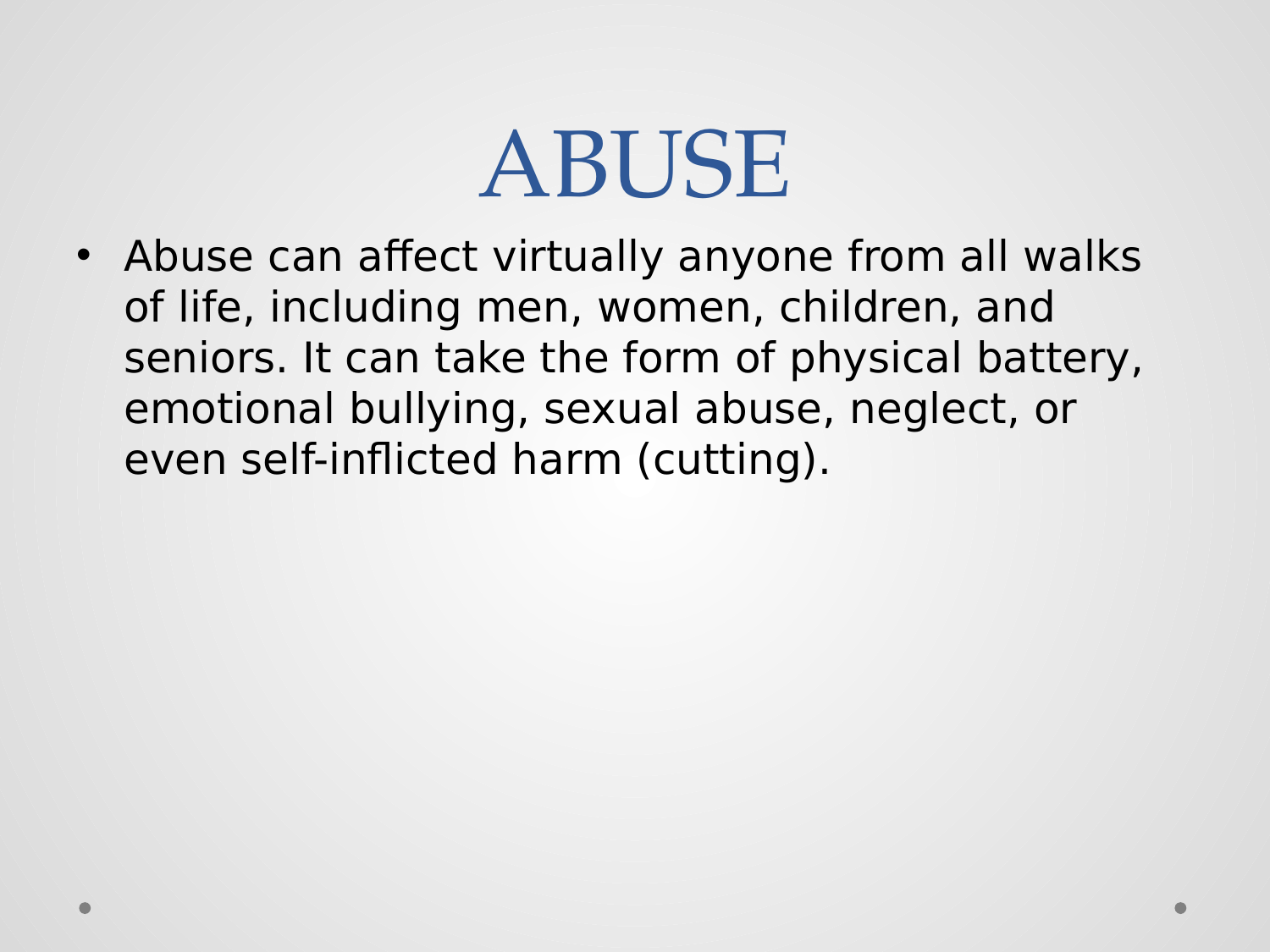

# ABUSE
Abuse can affect virtually anyone from all walks of life, including men, women, children, and seniors. It can take the form of physical battery, emotional bullying, sexual abuse, neglect, or even self-inflicted harm (cutting).